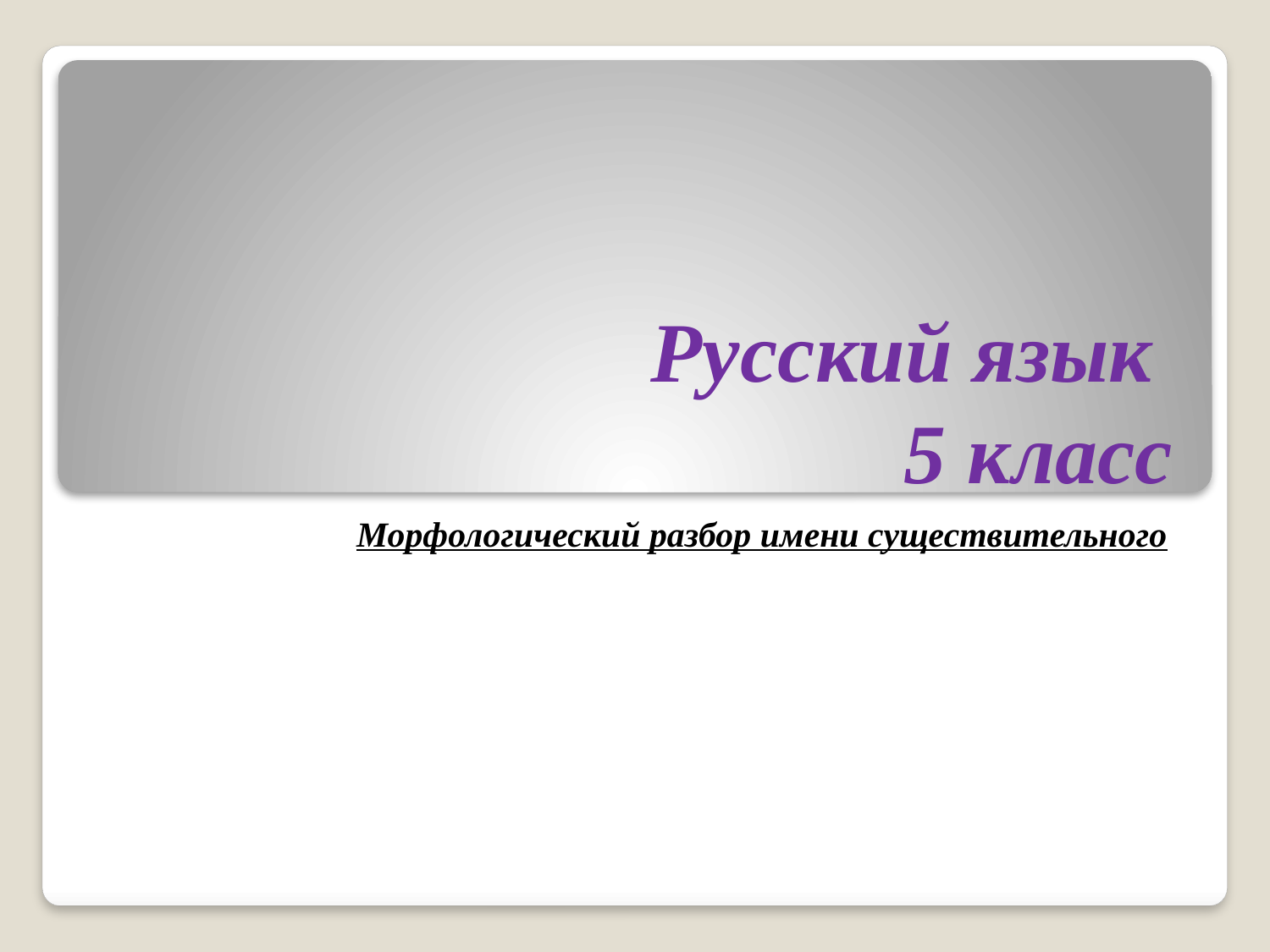

# Русский язык 5 класс
Морфологический разбор имени существительного